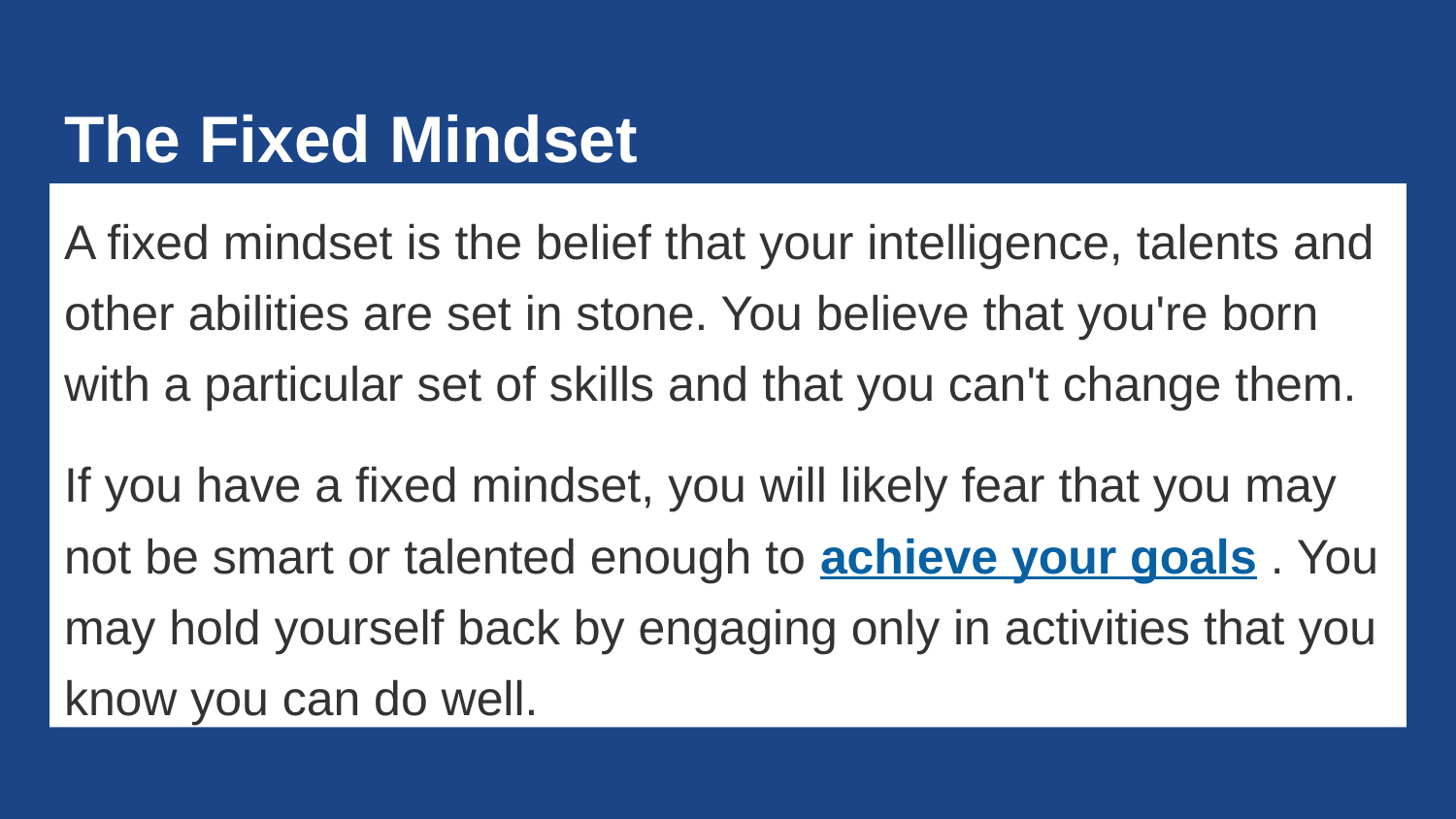

# The Fixed Mindset

A fixed mindset is the belief that your intelligence, talents and other abilities are set in stone. You believe that you're born with a particular set of skills and that you can't change them.
If you have a fixed mindset, you will likely fear that you may not be smart or talented enough to achieve your goals . You may hold yourself back by engaging only in activities that you know you can do well.